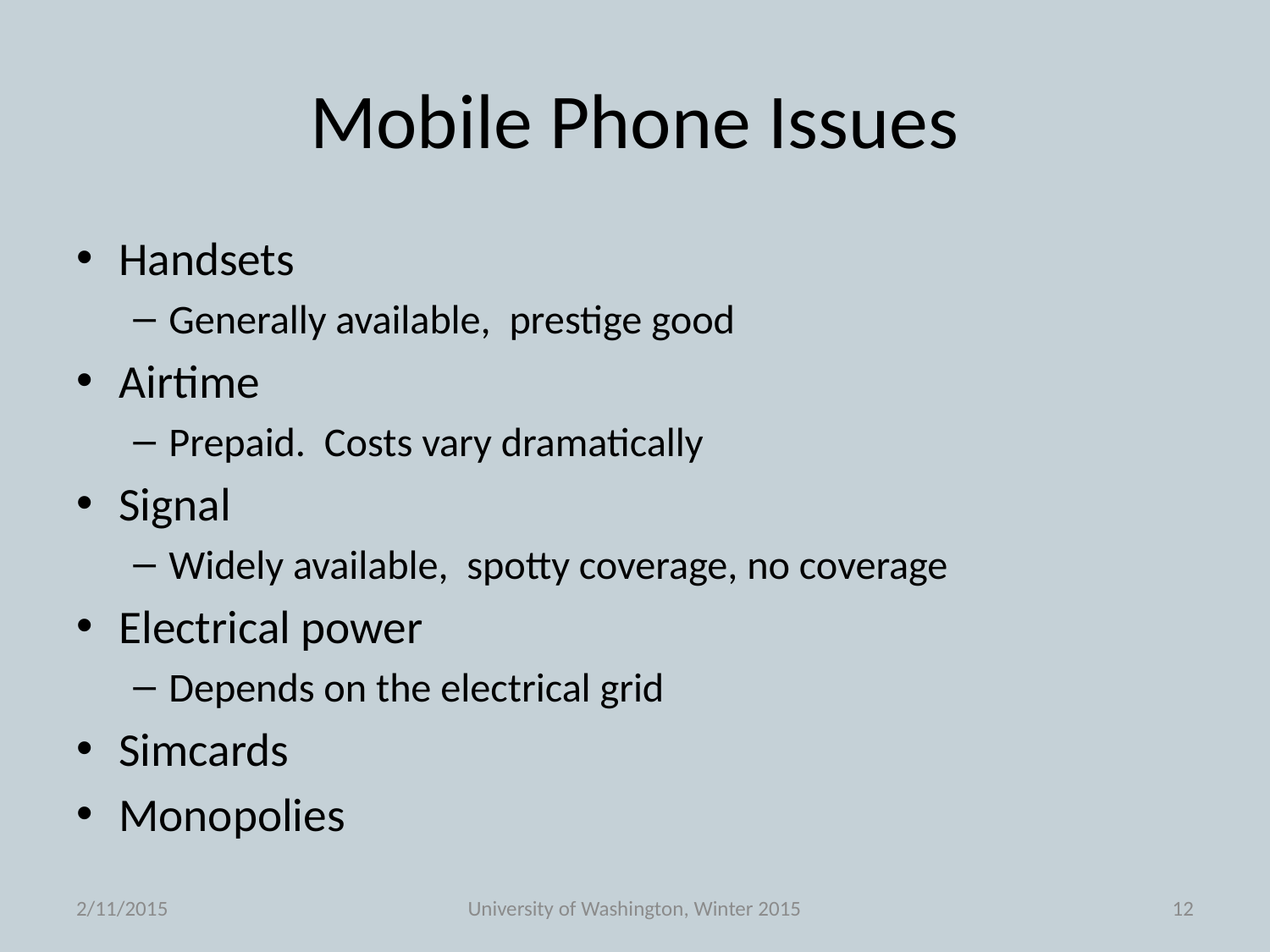

# Mobile Phone Issues
Handsets
Generally available,  prestige good
Airtime
Prepaid.  Costs vary dramatically
Signal
Widely available,  spotty coverage, no coverage
Electrical power
Depends on the electrical grid
Simcards
Monopolies
2/11/2015
University of Washington, Winter 2015
12